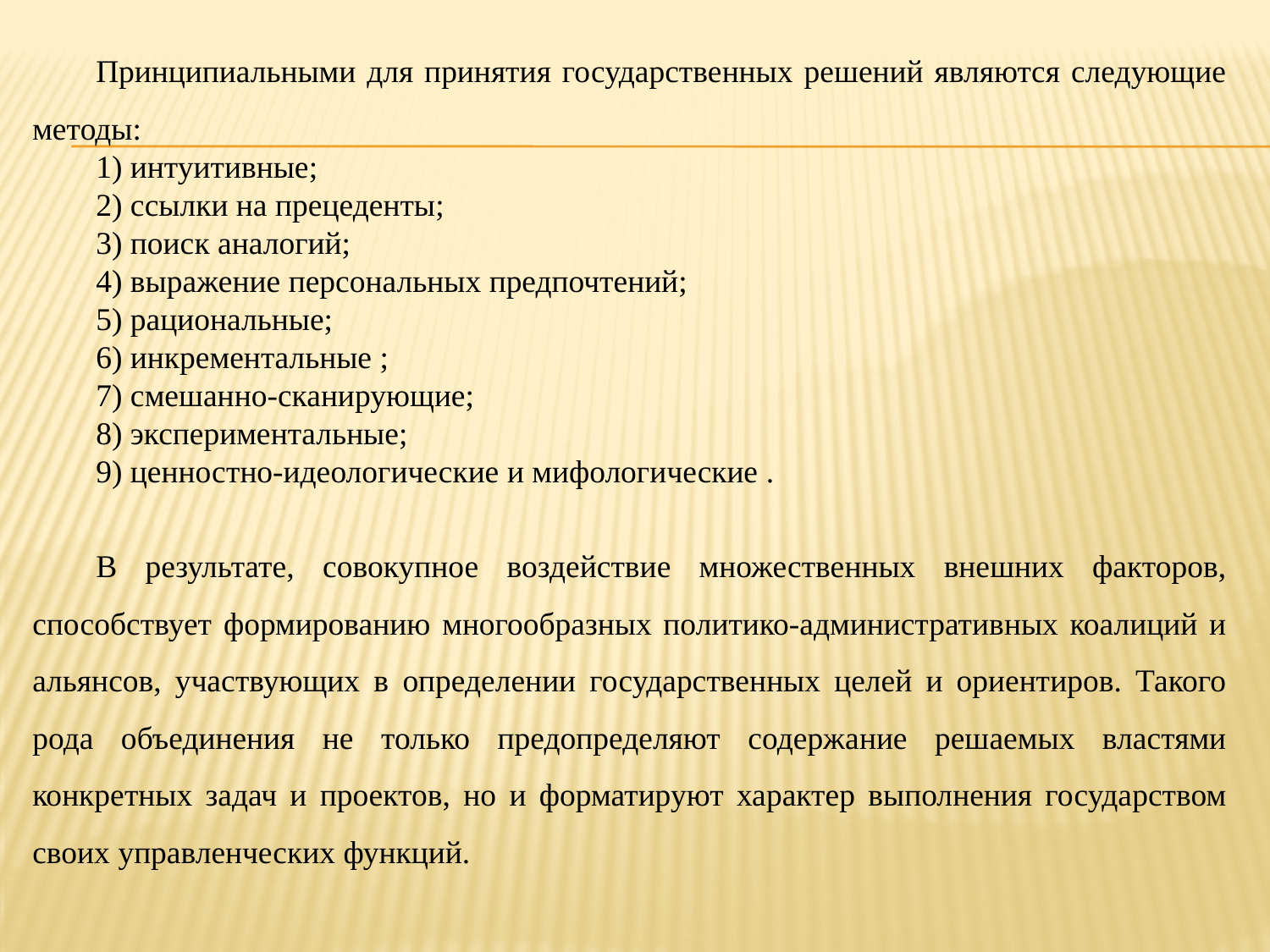

Принципиальными для принятия государственных решений являются следующие методы:
1) интуитивные;
2) ссылки на прецеденты;
3) поиск аналогий;
4) выражение персональных предпочтений;
5) рациональные;
6) инкрементальные ;
7) смешанно-сканирующие;
8) экспериментальные;
9) ценностно-идеологические и мифологические .

В результате, совокупное воздействие множественных внешних факторов, способствует формированию многообразных политико-административных коалиций и альянсов, участвующих в определении государственных целей и ориентиров. Такого рода объединения не только предопределяют содержание решаемых властями конкретных задач и проектов, но и форматируют характер выполнения государством своих управленческих функций.